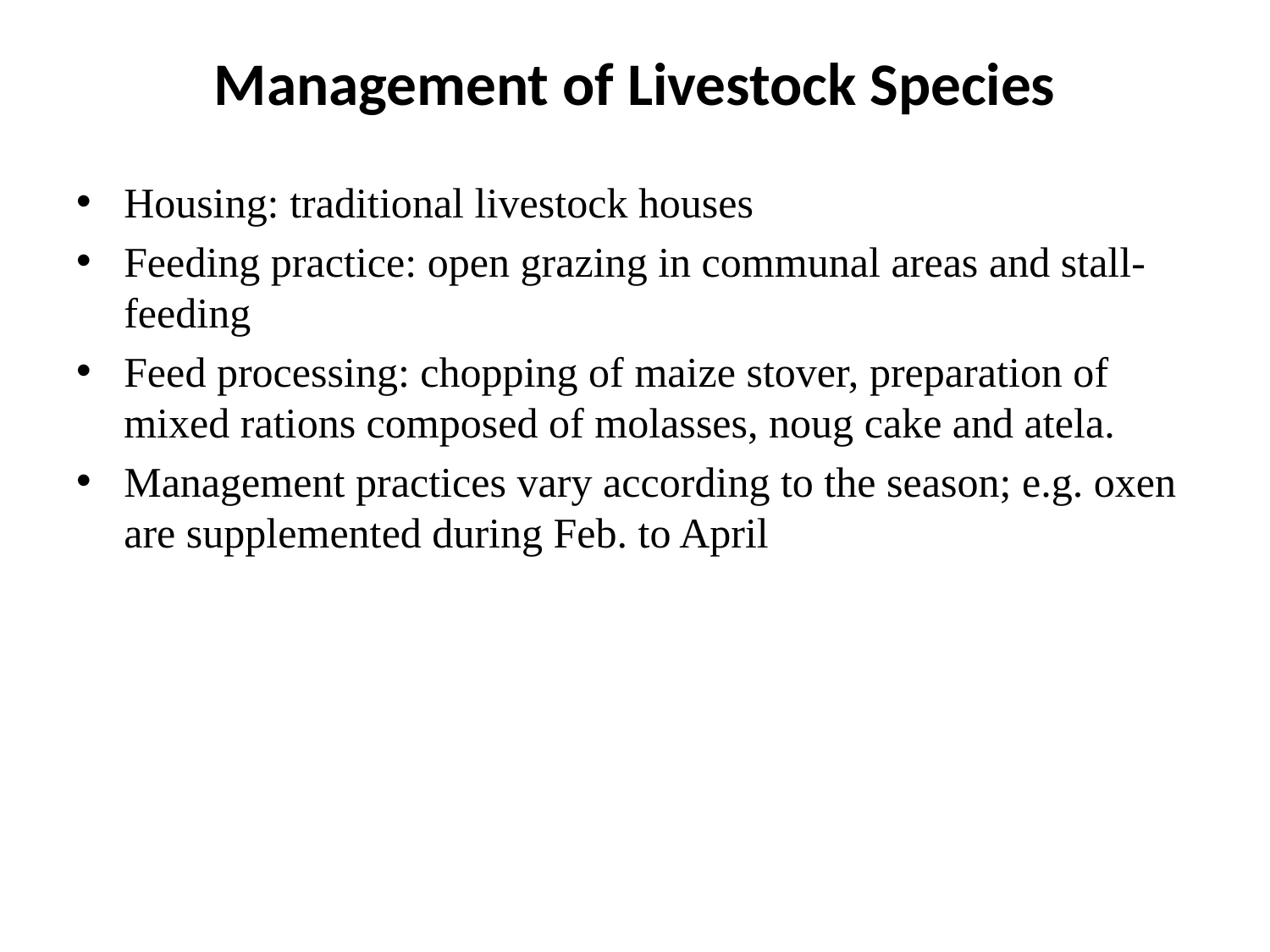

# Management of Livestock Species
Housing: traditional livestock houses
Feeding practice: open grazing in communal areas and stall-feeding
Feed processing: chopping of maize stover, preparation of mixed rations composed of molasses, noug cake and atela.
Management practices vary according to the season; e.g. oxen are supplemented during Feb. to April